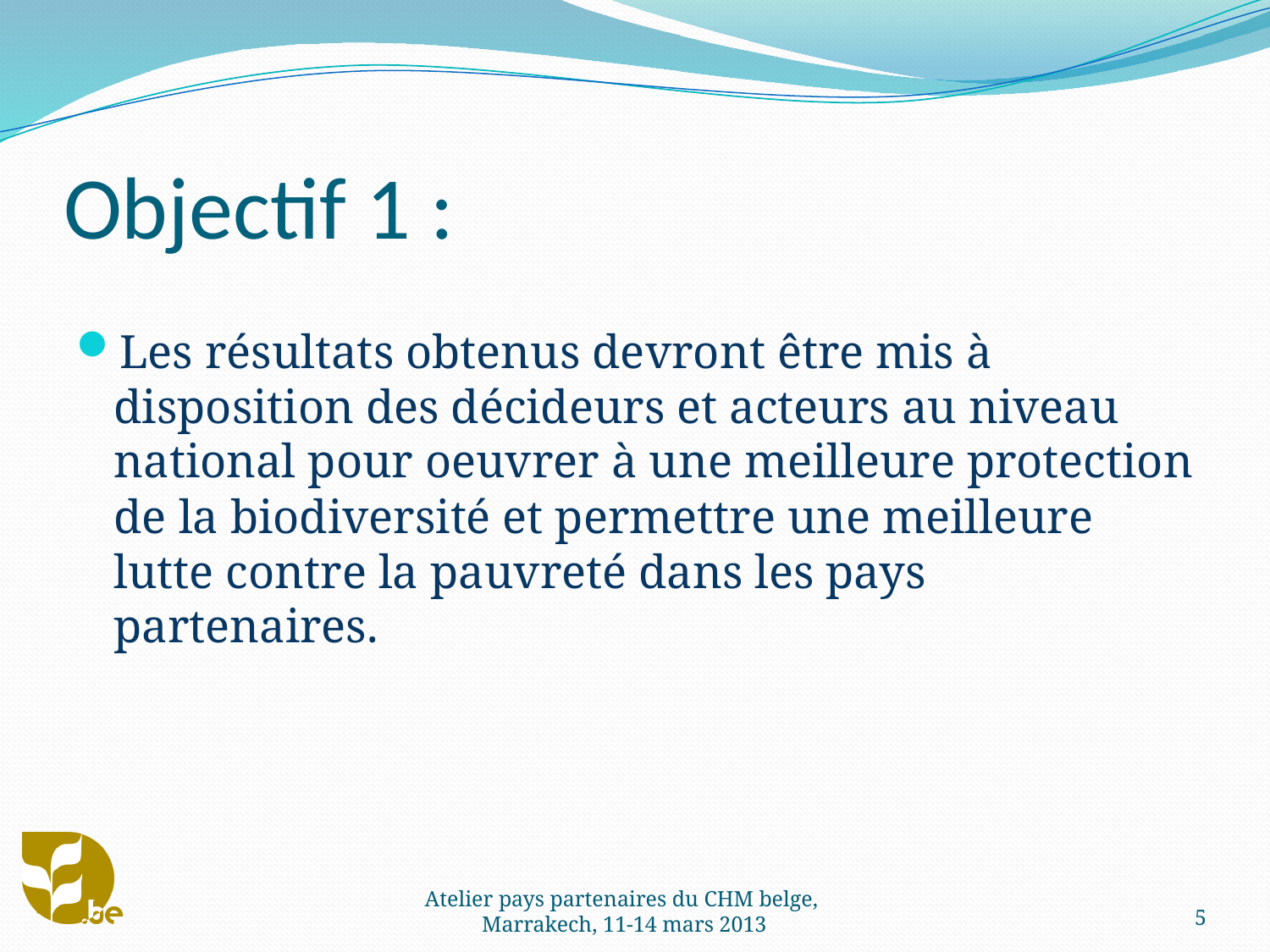

# Objectif 1 :
Les résultats obtenus devront être mis à disposition des décideurs et acteurs au niveau national pour oeuvrer à une meilleure protection de la biodiversité et permettre une meilleure lutte contre la pauvreté dans les pays partenaires.
5